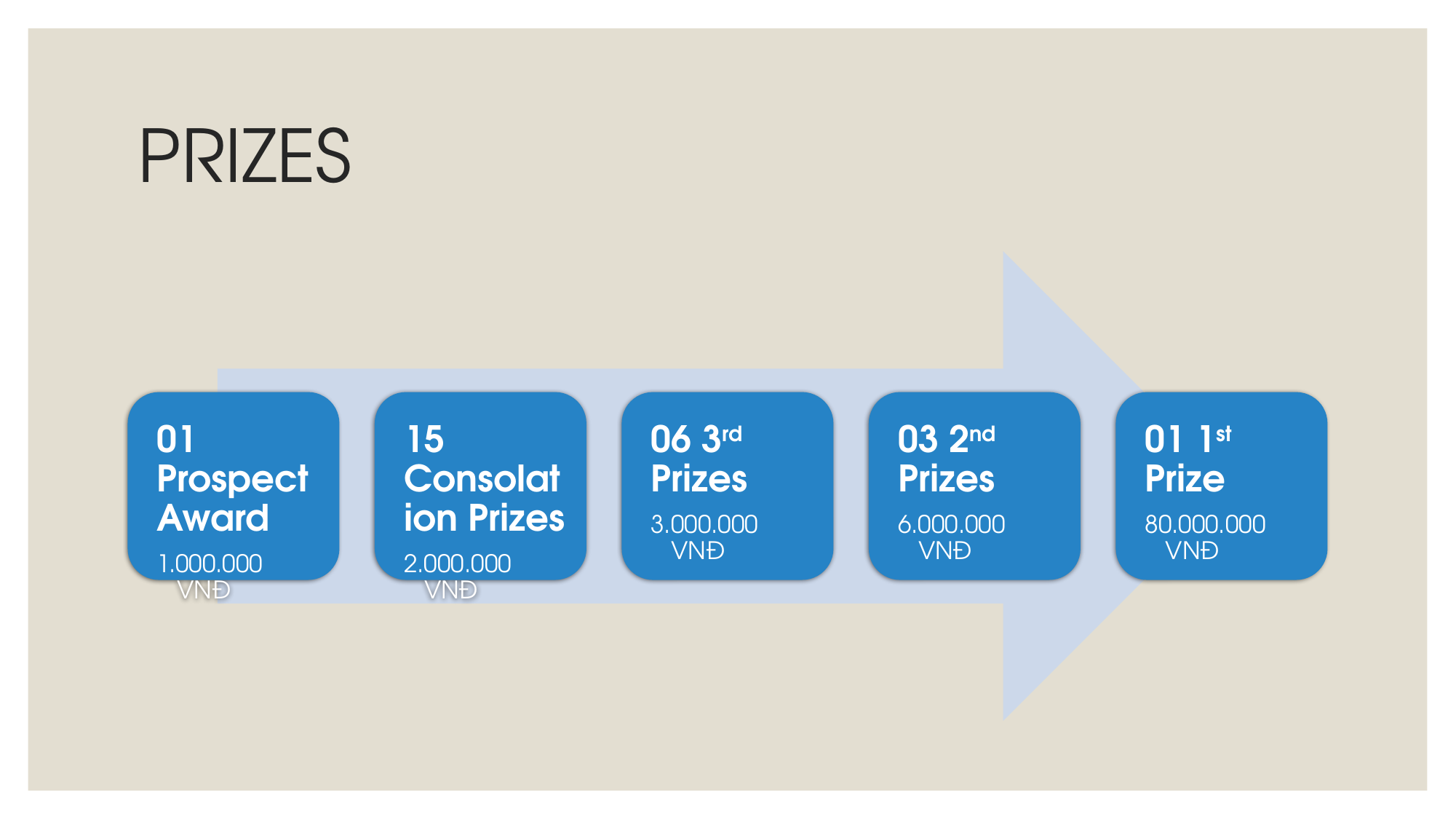

# PRIZES
01 Prospect Award
1.000.000 VNĐ
15 Consolation Prizes
2.000.000 VNĐ
06 3rd Prizes
3.000.000 VNĐ
03 2nd Prizes
6.000.000 VNĐ
01 1st Prize
80.000.000 VNĐ